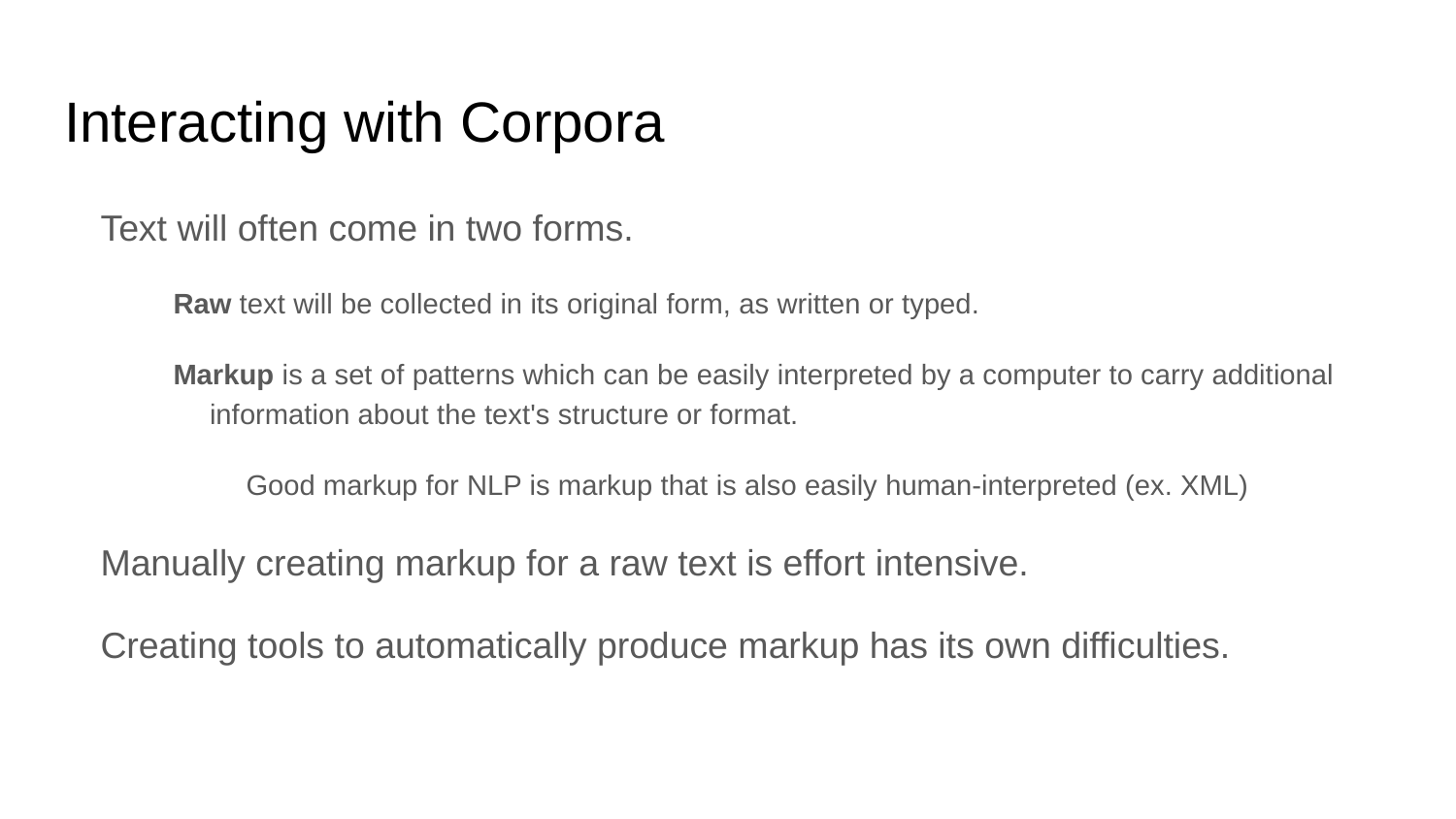

# Interacting with Corpora
Text will often come in two forms.
Raw text will be collected in its original form, as written or typed.
Markup is a set of patterns which can be easily interpreted by a computer to carry additional information about the text's structure or format.
Good markup for NLP is markup that is also easily human-interpreted (ex. XML)
Manually creating markup for a raw text is effort intensive.
Creating tools to automatically produce markup has its own difficulties.